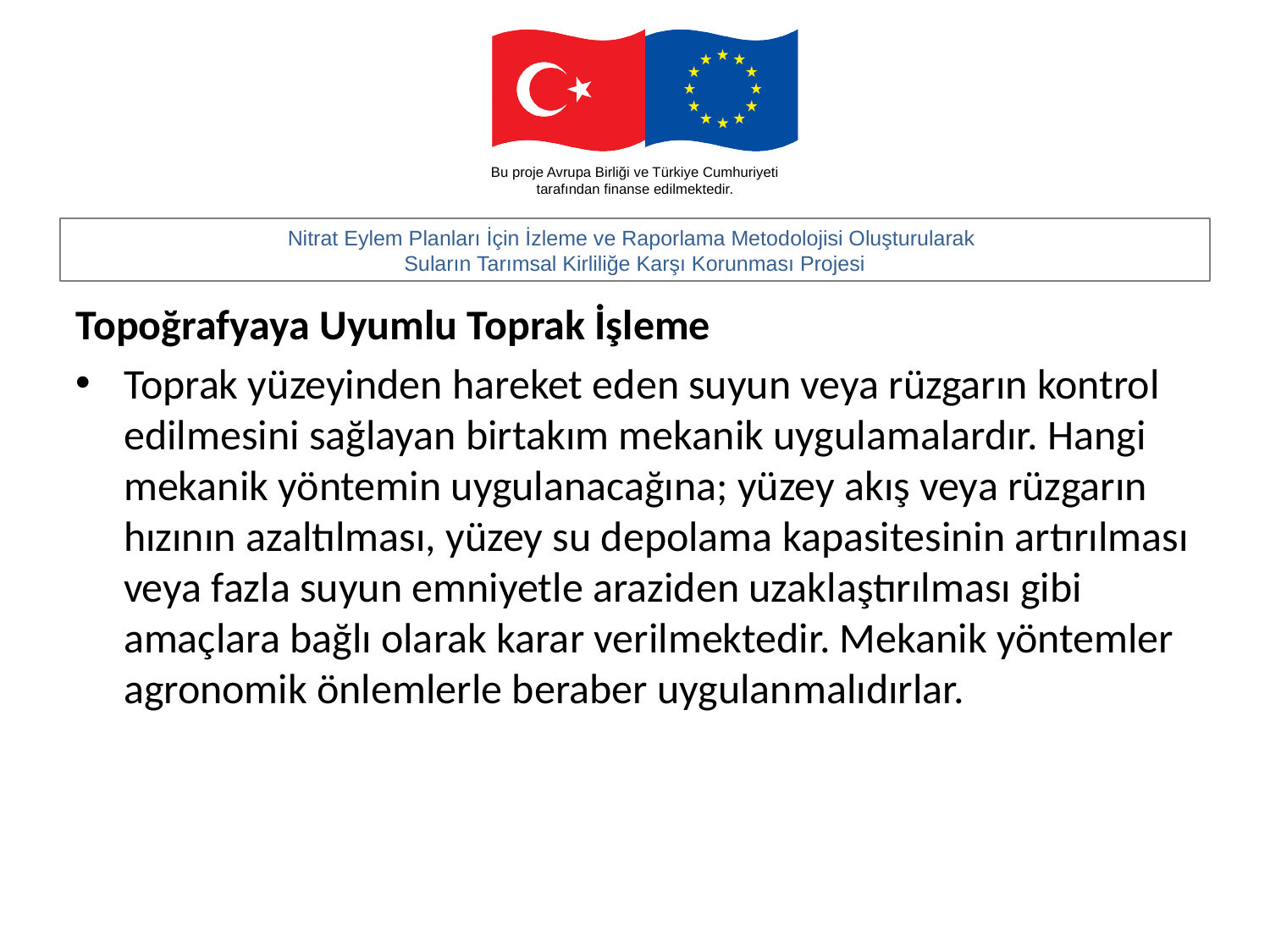

#
Topoğrafyaya Uyumlu Toprak İşleme
Toprak yüzeyinden hareket eden suyun veya rüzgarın kontrol edilmesini sağlayan birtakım mekanik uygulamalardır. Hangi mekanik yöntemin uygulanacağına; yüzey akış veya rüzgarın hızının azaltılması, yüzey su depolama kapasitesinin artırılması veya fazla suyun emniyetle araziden uzaklaştırılması gibi amaçlara bağlı olarak karar verilmektedir. Mekanik yöntemler agronomik önlemlerle beraber uygulanmalıdırlar.